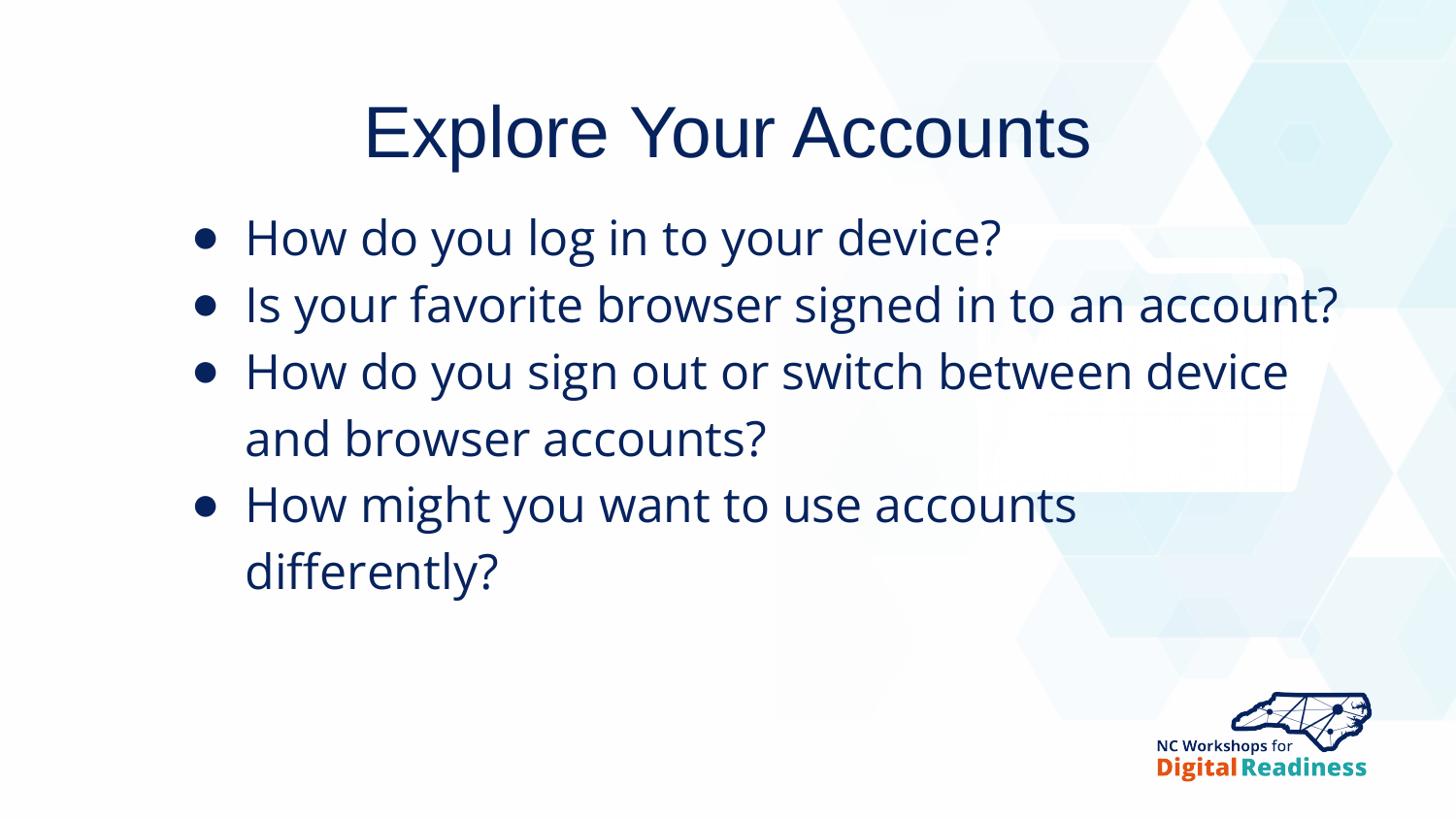

# Explore Your Accounts
How do you log in to your device?
Is your favorite browser signed in to an account?
How do you sign out or switch between device and browser accounts?
How might you want to use accounts differently?